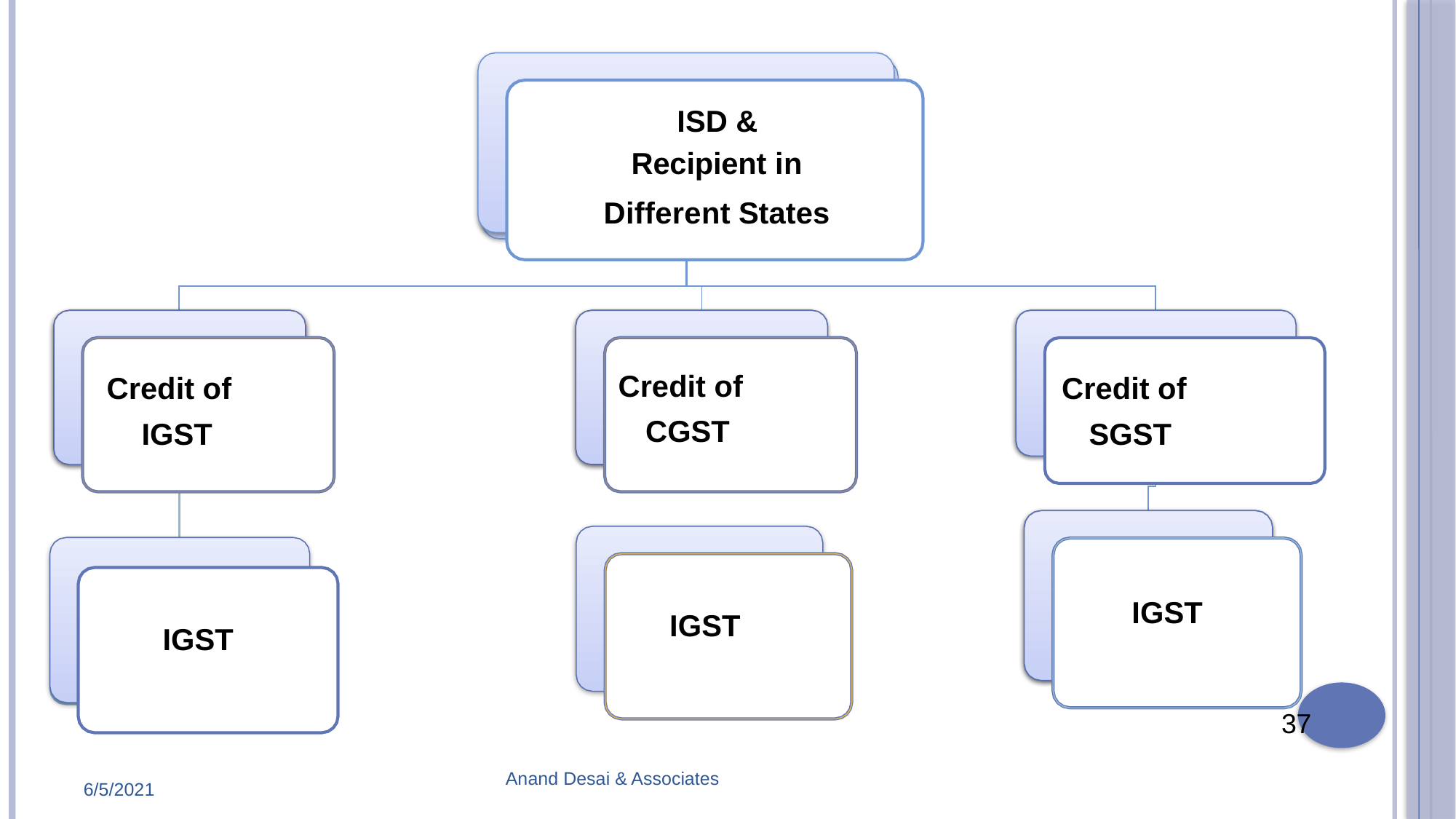

ISD &
Recipient in
Different States

Credit of  CGST
Credit of  IGST
Credit of  SGST

IGST
IGST
IGST
37
Anand Desai & Associates
6/5/2021